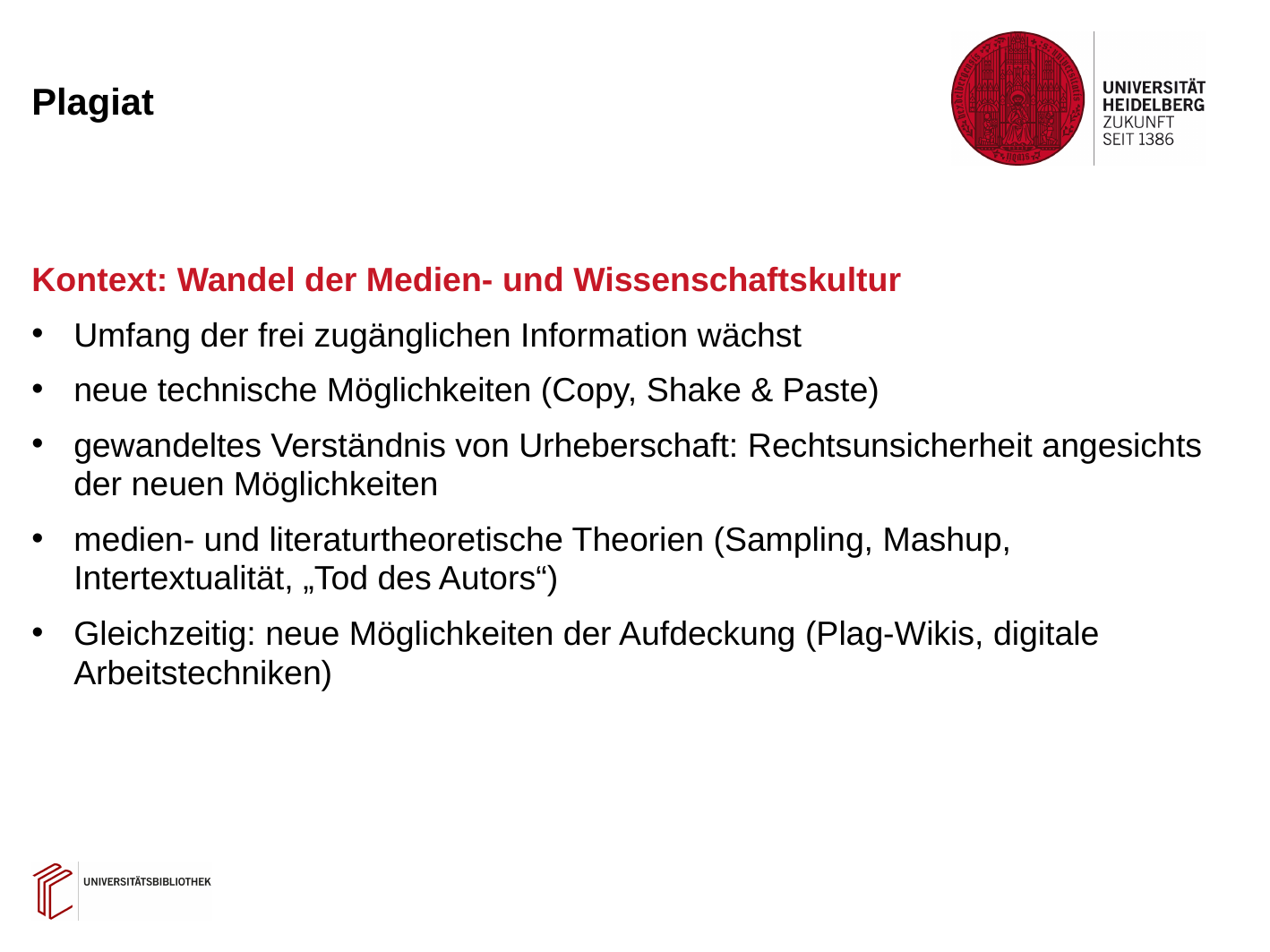

# Plagiat
Kontext: Wandel der Medien- und Wissenschaftskultur
Umfang der frei zugänglichen Information wächst
neue technische Möglichkeiten (Copy, Shake & Paste)
gewandeltes Verständnis von Urheberschaft: Rechtsunsicherheit angesichts der neuen Möglichkeiten
medien- und literaturtheoretische Theorien (Sampling, Mashup, Intertextualität, „Tod des Autors“)
Gleichzeitig: neue Möglichkeiten der Aufdeckung (Plag-Wikis, digitale Arbeitstechniken)

8